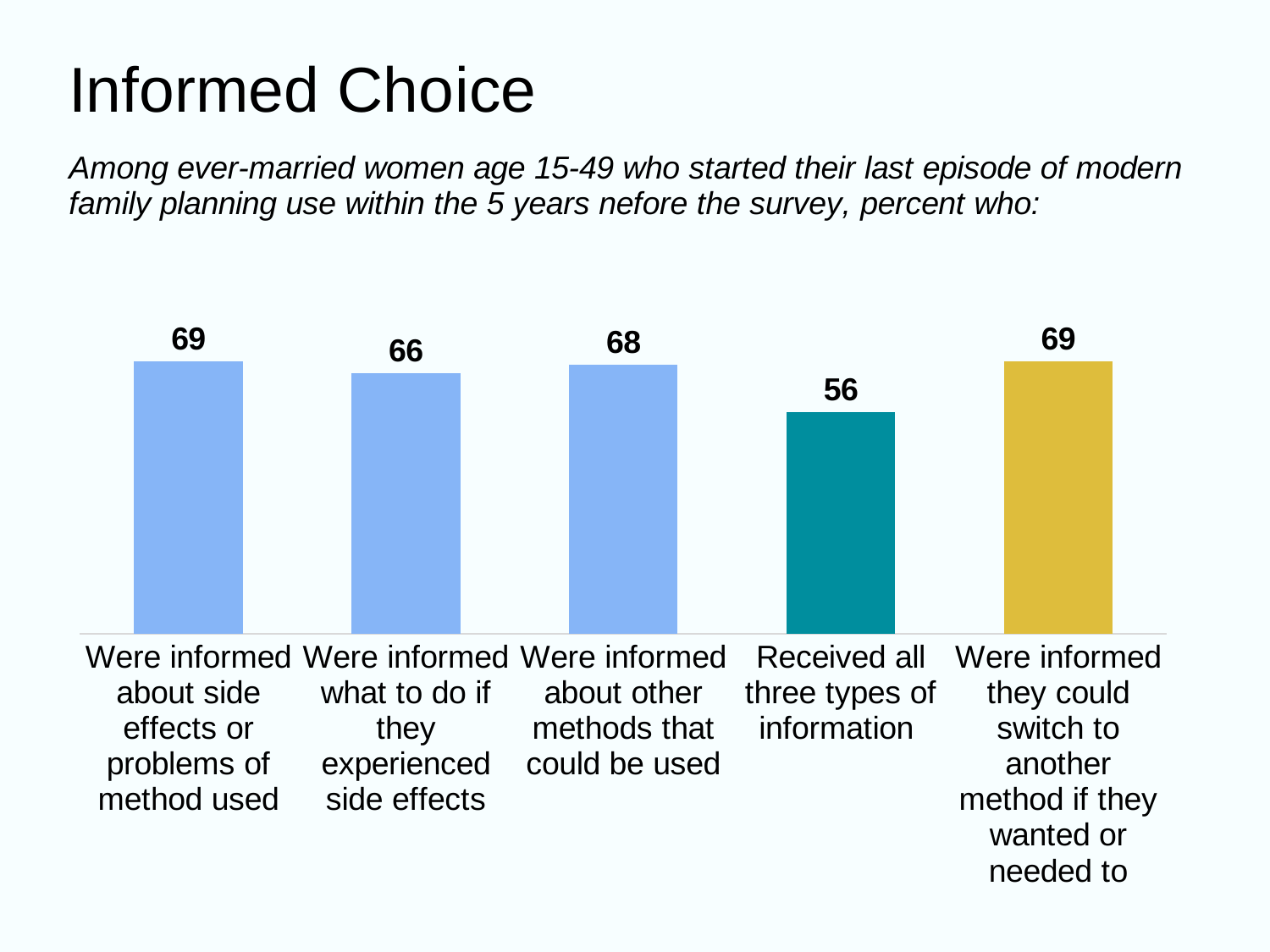

### Chart

| Category | Column1 |
|---|---|
| Were informed about side effects or problems of method used | 69.0 |
| Were informed what to do if they experienced side effects | 66.0 |
| Were informed about other methods that could be used | 68.0 |
| Received all three types of information  | 56.0 |
| Were informed they could switch to another method if they wanted or needed to | 69.0 |